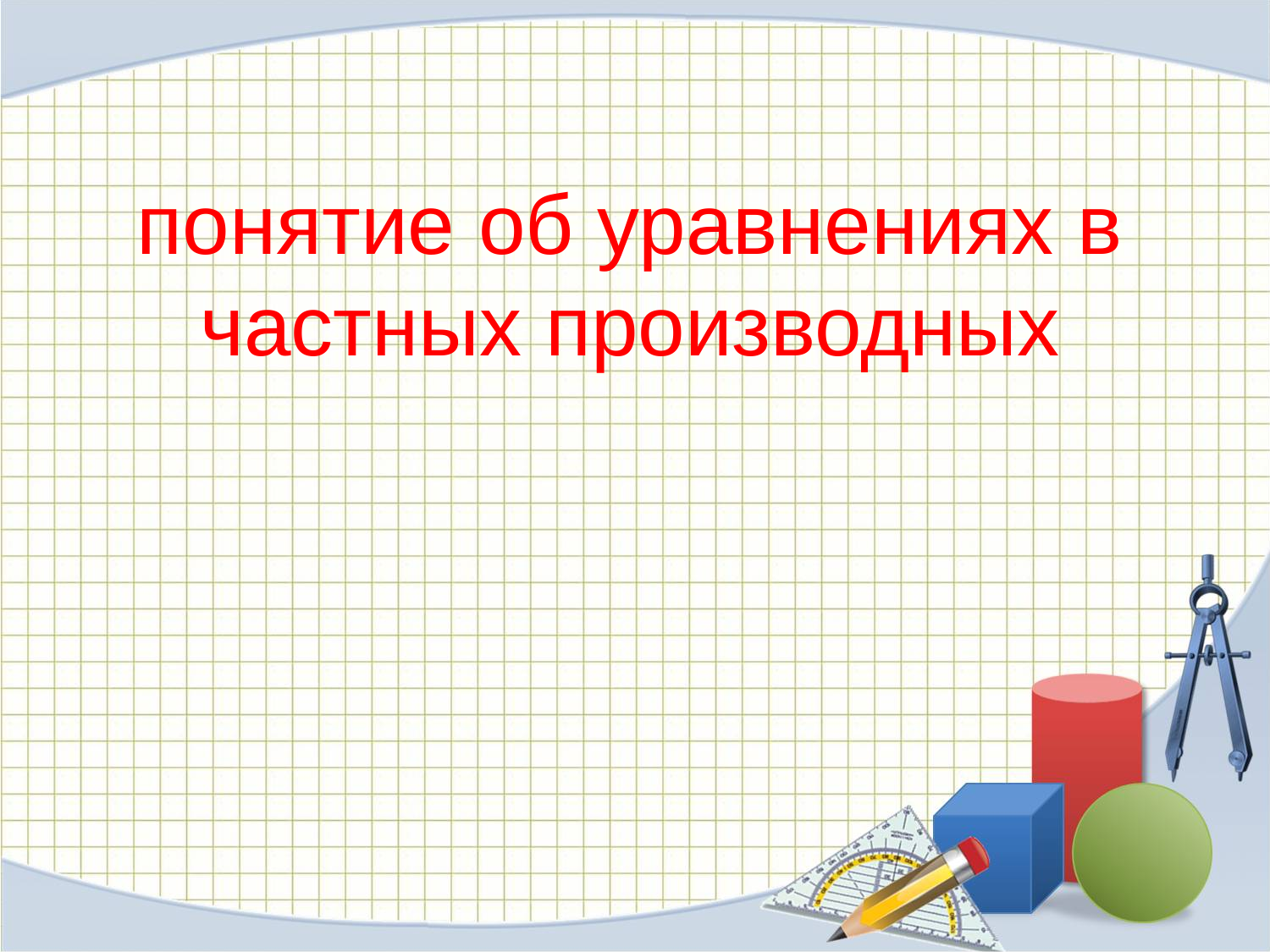

# понятие об уравнениях в частных производных